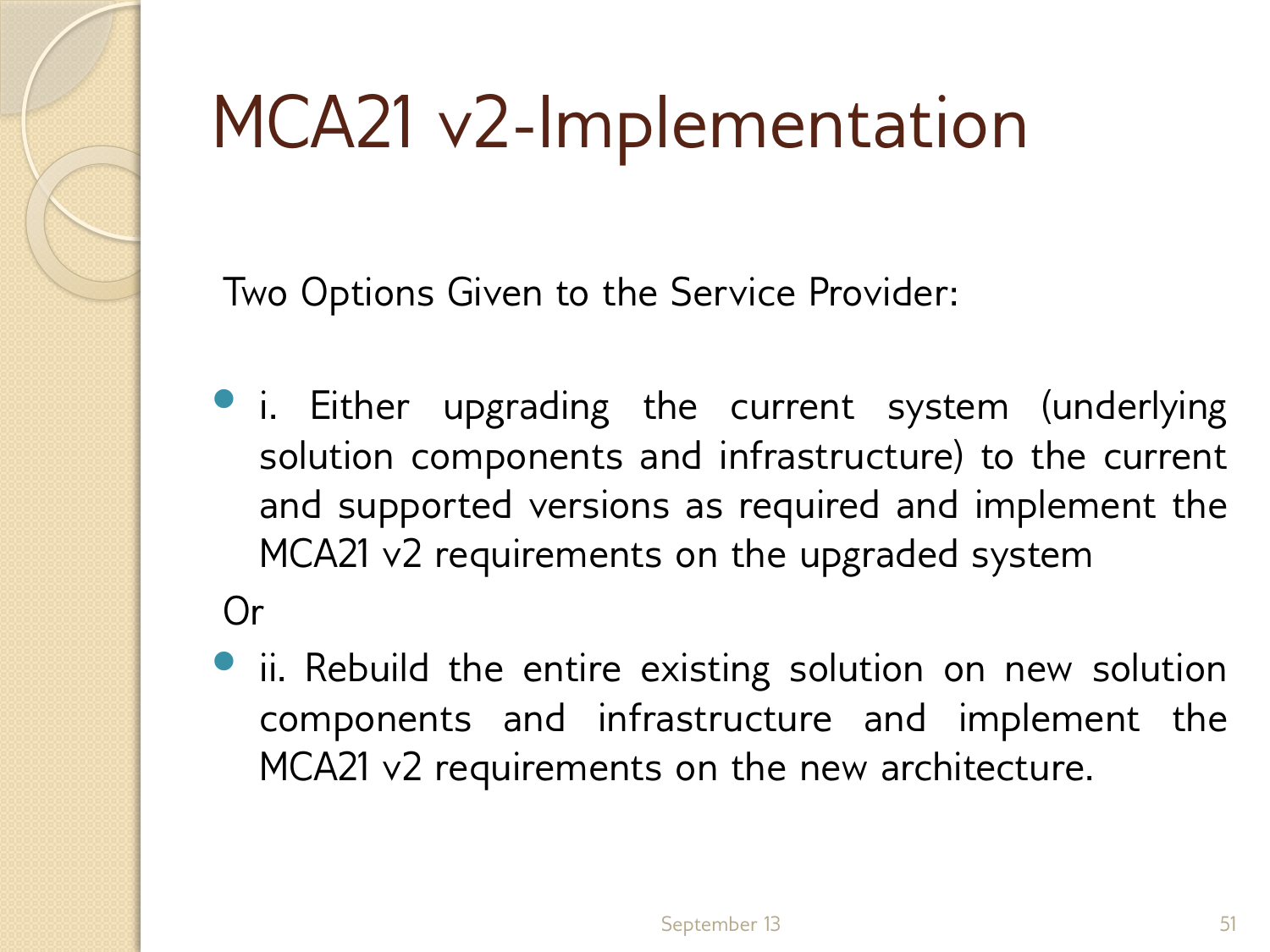

# MCA21 v2-Implementation

Two Options Given to the Service Provider:

i. Either upgrading the current system (underlying solution components and infrastructure) to the current and supported versions as required and implement the MCA21 v2 requirements on the upgraded system
Or
ii. Rebuild the entire existing solution on new solution components and infrastructure and implement the MCA21 v2 requirements on the new architecture.

September 13
51